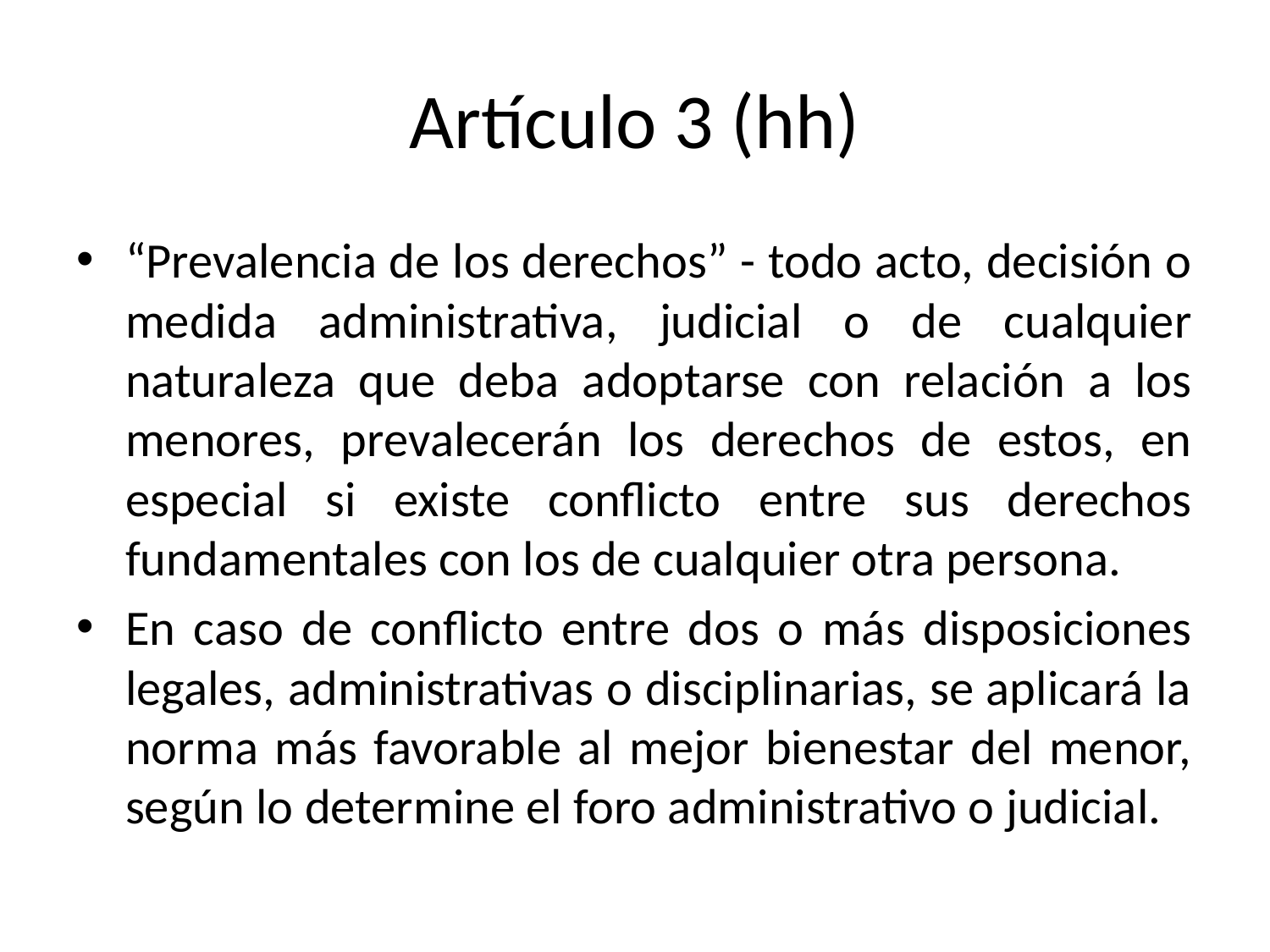

# Artículo 3 (hh)
“Prevalencia de los derechos” - todo acto, decisión o medida administrativa, judicial o de cualquier naturaleza que deba adoptarse con relación a los menores, prevalecerán los derechos de estos, en especial si existe conflicto entre sus derechos fundamentales con los de cualquier otra persona.
En caso de conflicto entre dos o más disposiciones legales, administrativas o disciplinarias, se aplicará la norma más favorable al mejor bienestar del menor, según lo determine el foro administrativo o judicial.